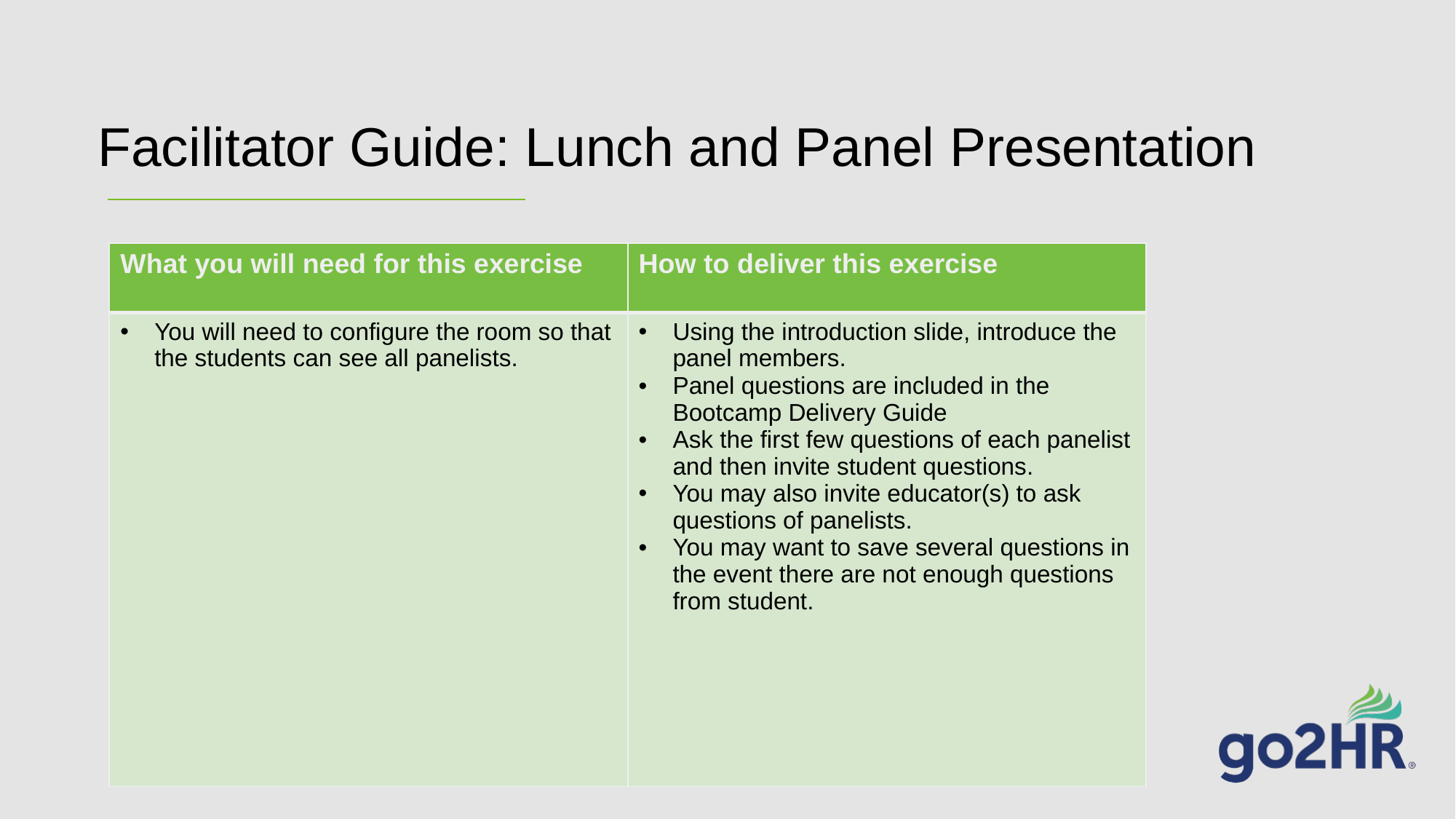

# Facilitator Guide: Lunch and Panel Presentation
| What you will need for this exercise | How to deliver this exercise |
| --- | --- |
| You will need to configure the room so that the students can see all panelists. | Using the introduction slide, introduce the panel members. Panel questions are included in the Bootcamp Delivery Guide Ask the first few questions of each panelist and then invite student questions. You may also invite educator(s) to ask questions of panelists. You may want to save several questions in the event there are not enough questions from student. |